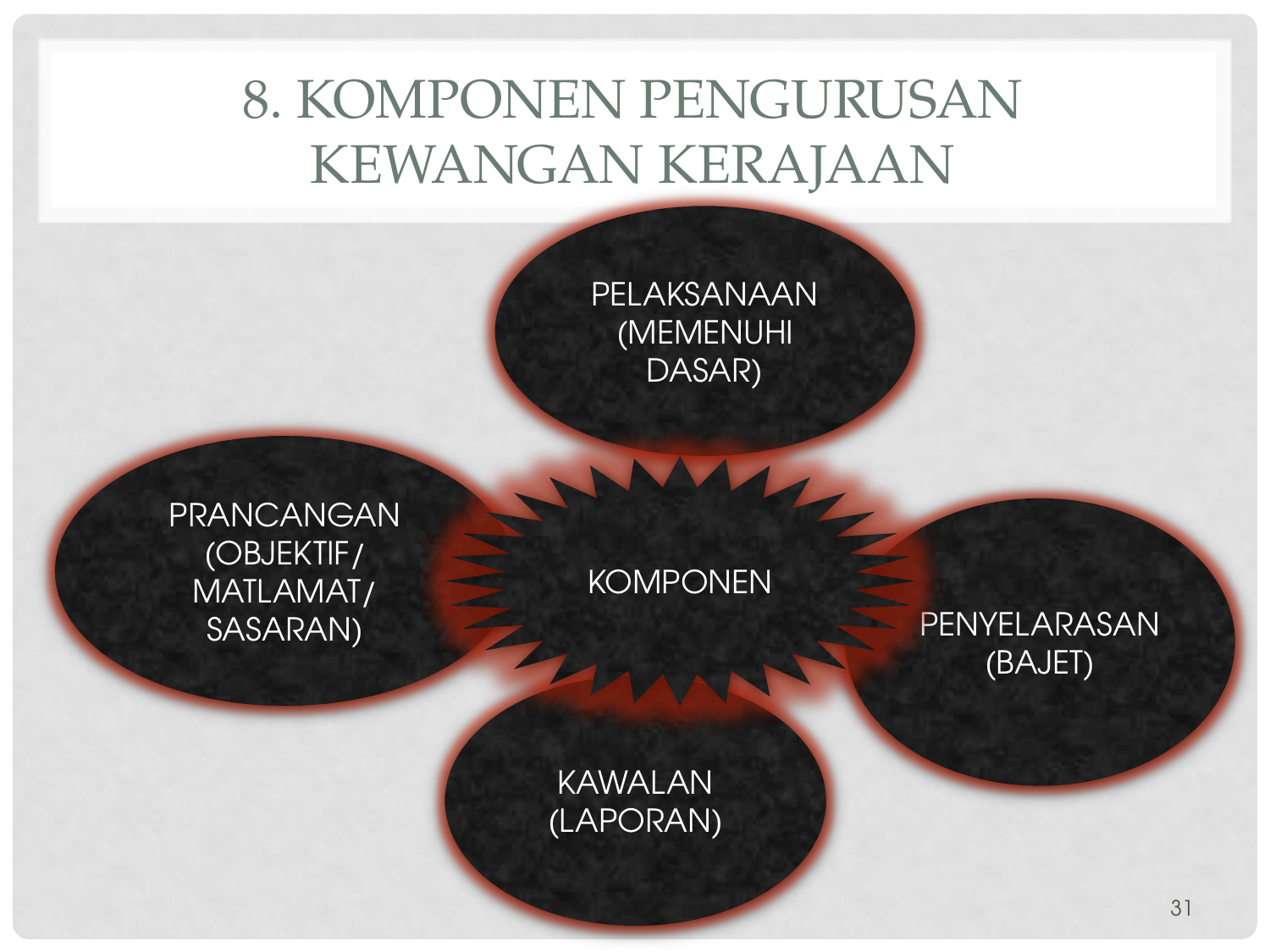

# 8. KOMPONEN PENGURUSAN KEWANGAN KERAJAAN
PELAKSANAAN (MEMENUHI DASAR)
PRANCANGAN (OBJEKTIF/ MATLAMAT/ SASARAN)
KOMPONEN
PENYELARASAN (BAJET)
KAWALAN (LAPORAN)
MKKT/2016/IPN
31